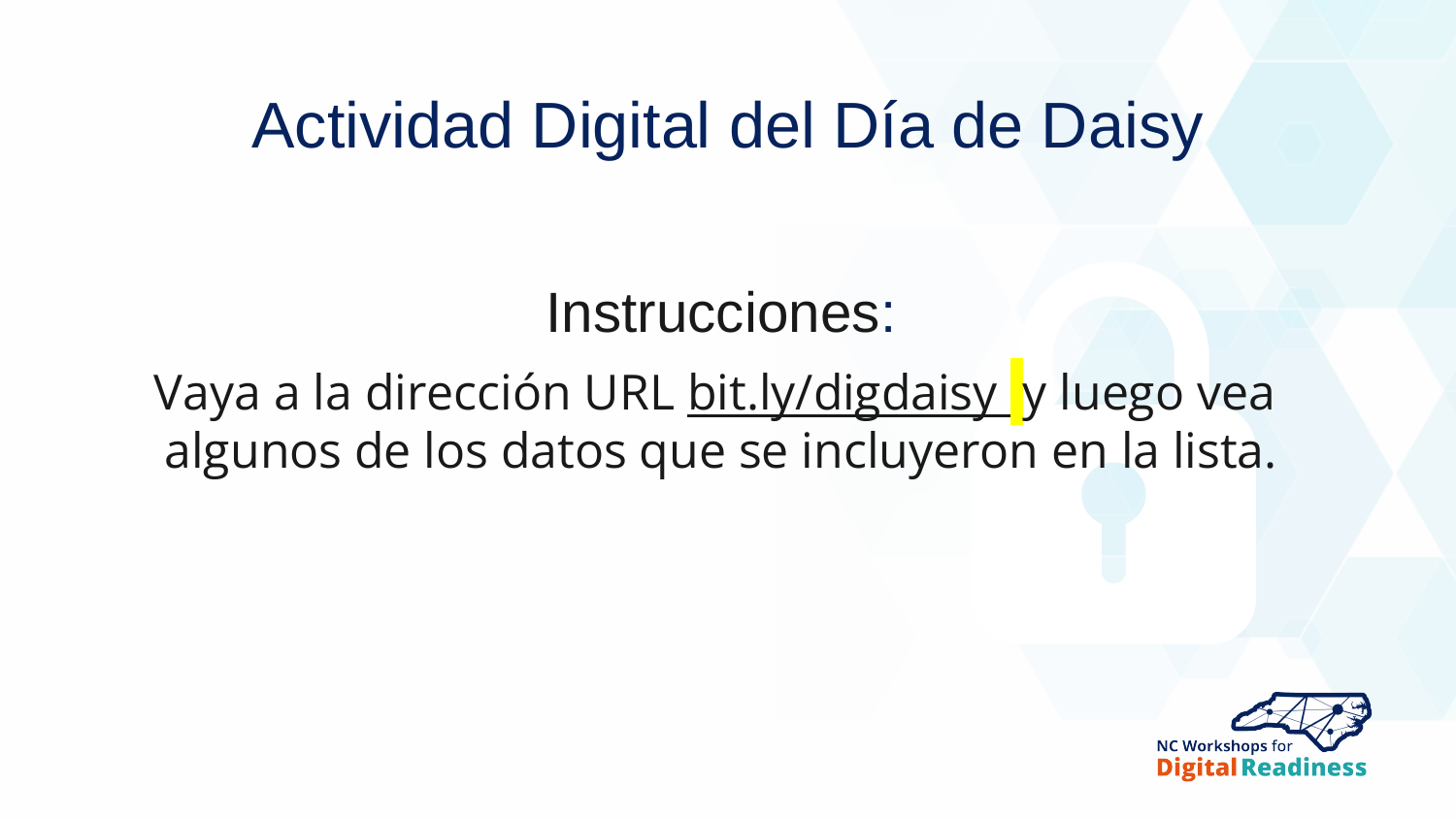

Actividad Digital del Día de Daisy
Instrucciones:
Vaya a la dirección URL bit.ly/digdaisy  y luego vea
algunos de los datos que se incluyeron en la lista.